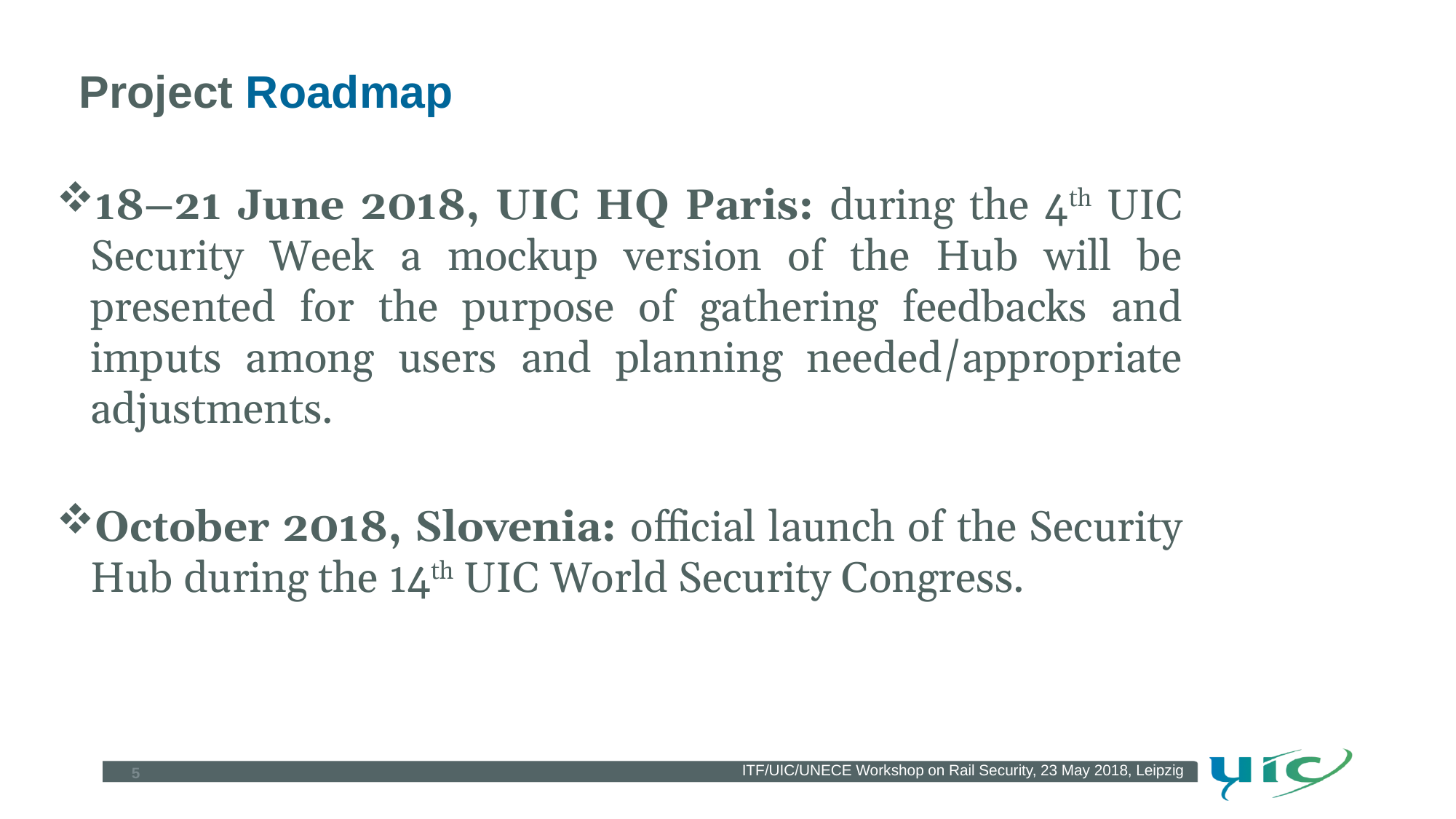

# Project Roadmap
18–21 June 2018, UIC HQ Paris: during the 4th UIC Security Week a mockup version of the Hub will be presented for the purpose of gathering feedbacks and imputs among users and planning needed/appropriate adjustments.
October 2018, Slovenia: official launch of the Security Hub during the 14th UIC World Security Congress.
ITF/UIC/UNECE Workshop on Rail Security, 23 May 2018, Leipzig
5